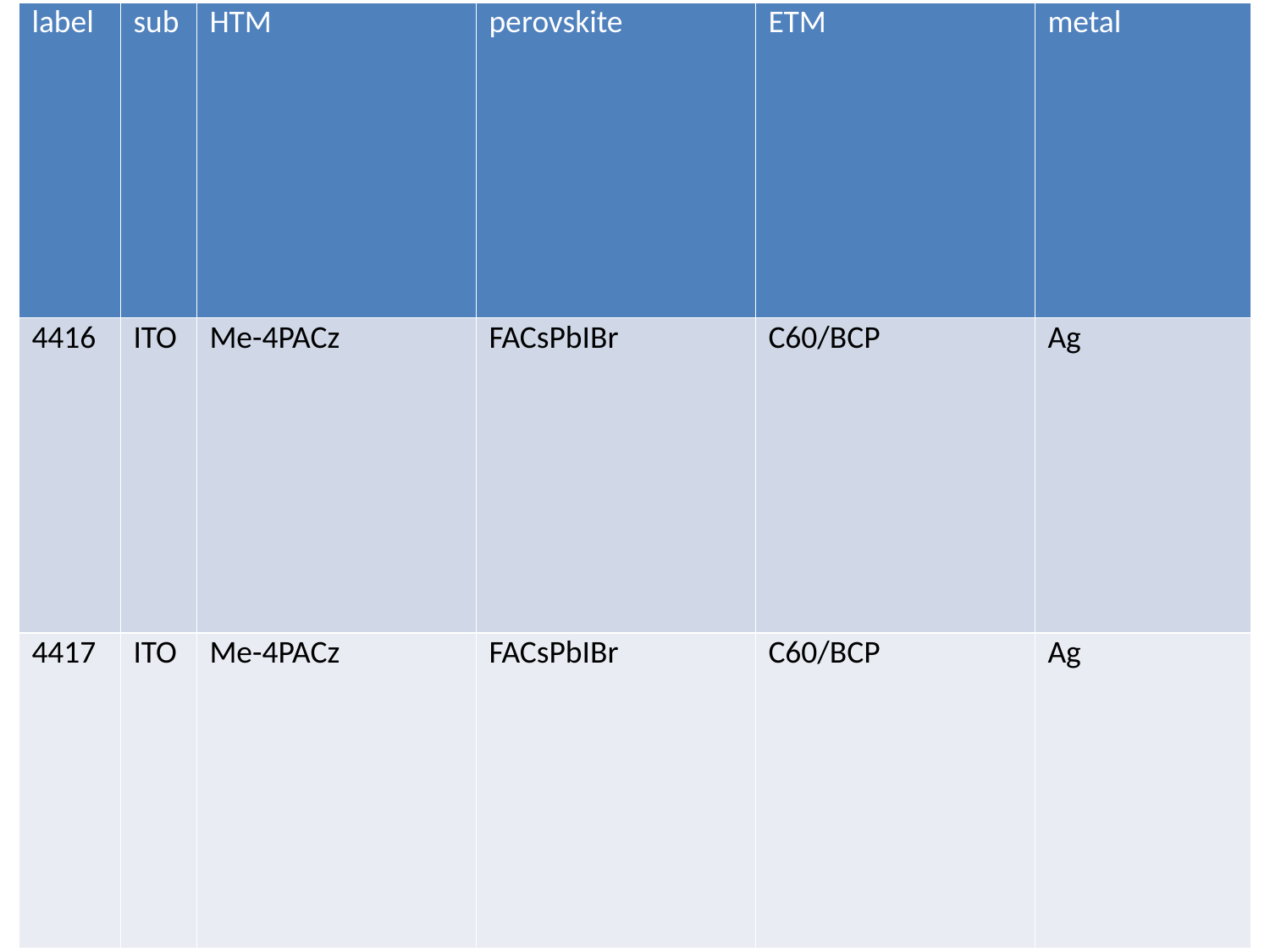

| label | sub | HTM | perovskite | ETM | metal |
| --- | --- | --- | --- | --- | --- |
| 4416 | ITO | Me-4PACz | FACsPbIBr | C60/BCP | Ag |
| 4417 | ITO | Me-4PACz | FACsPbIBr | C60/BCP | Ag |